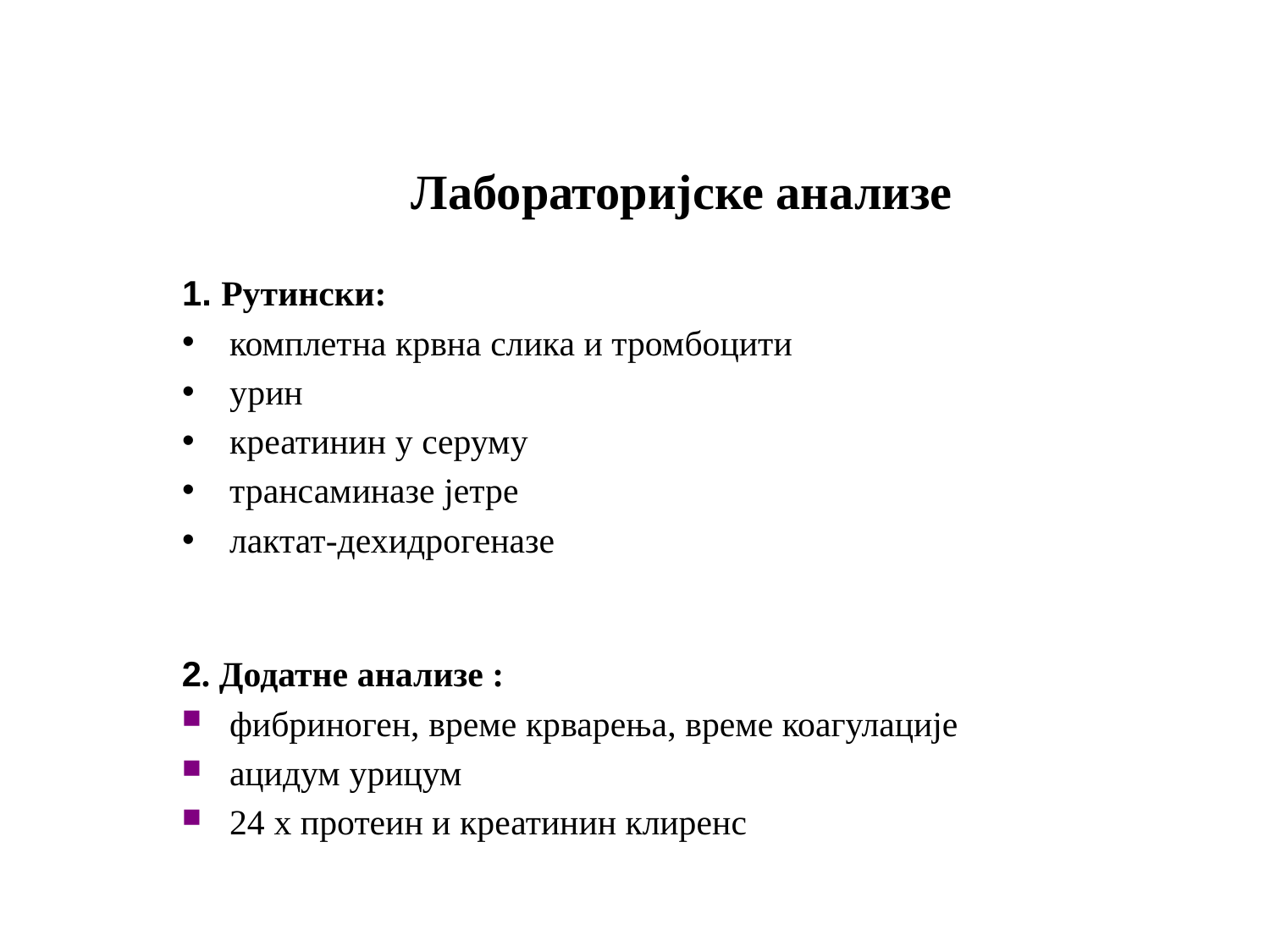

# Лабораторијске анализе
1. Рутински:
комплетна крвна слика и тромбоцити
урин
креатинин у серуму
трансаминазе јетре
лактат-дехидрогеназе

2. Додатне анализе :
фибриноген, време крварења, време коагулације
ацидум урицум
24 х протеин и креатинин клиренс